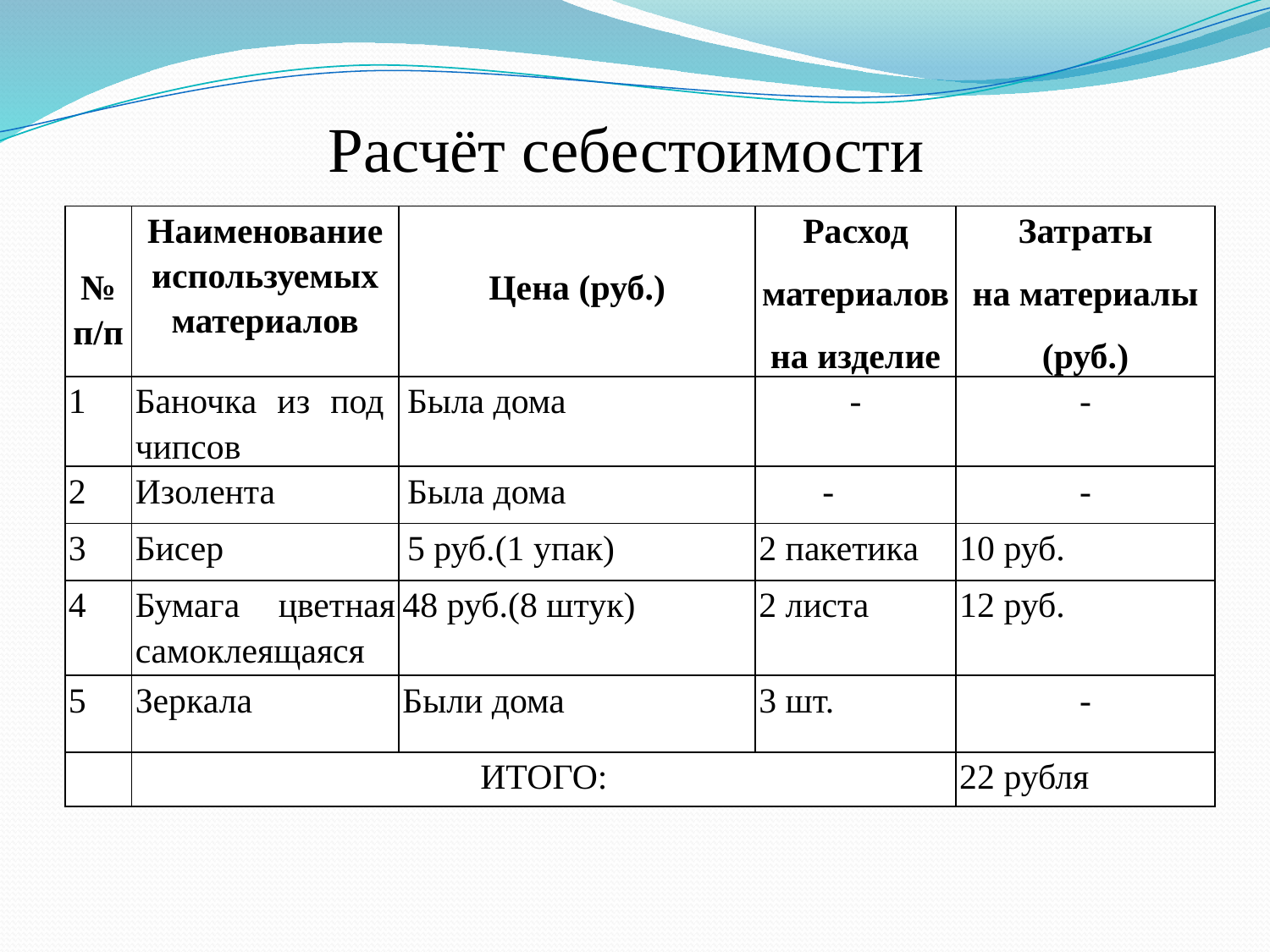

# Расчёт себестоимости
| № п/п | Наименование используемых материалов | Цена (руб.) | Расход материалов на изделие | Затраты на материалы (руб.) |
| --- | --- | --- | --- | --- |
| 1 | Баночка из под чипсов | Была дома | - | - |
| 2 | Изолента | Была дома | - | - |
| 3 | Бисер | 5 руб.(1 упак) | 2 пакетика | 10 руб. |
| 4 | Бумага цветная самоклеящаяся | 48 руб.(8 штук) | 2 листа | 12 руб. |
| 5 | Зеркала | Были дома | 3 шт. | - |
|  | ИТОГО: |  |  | 22 рубля |